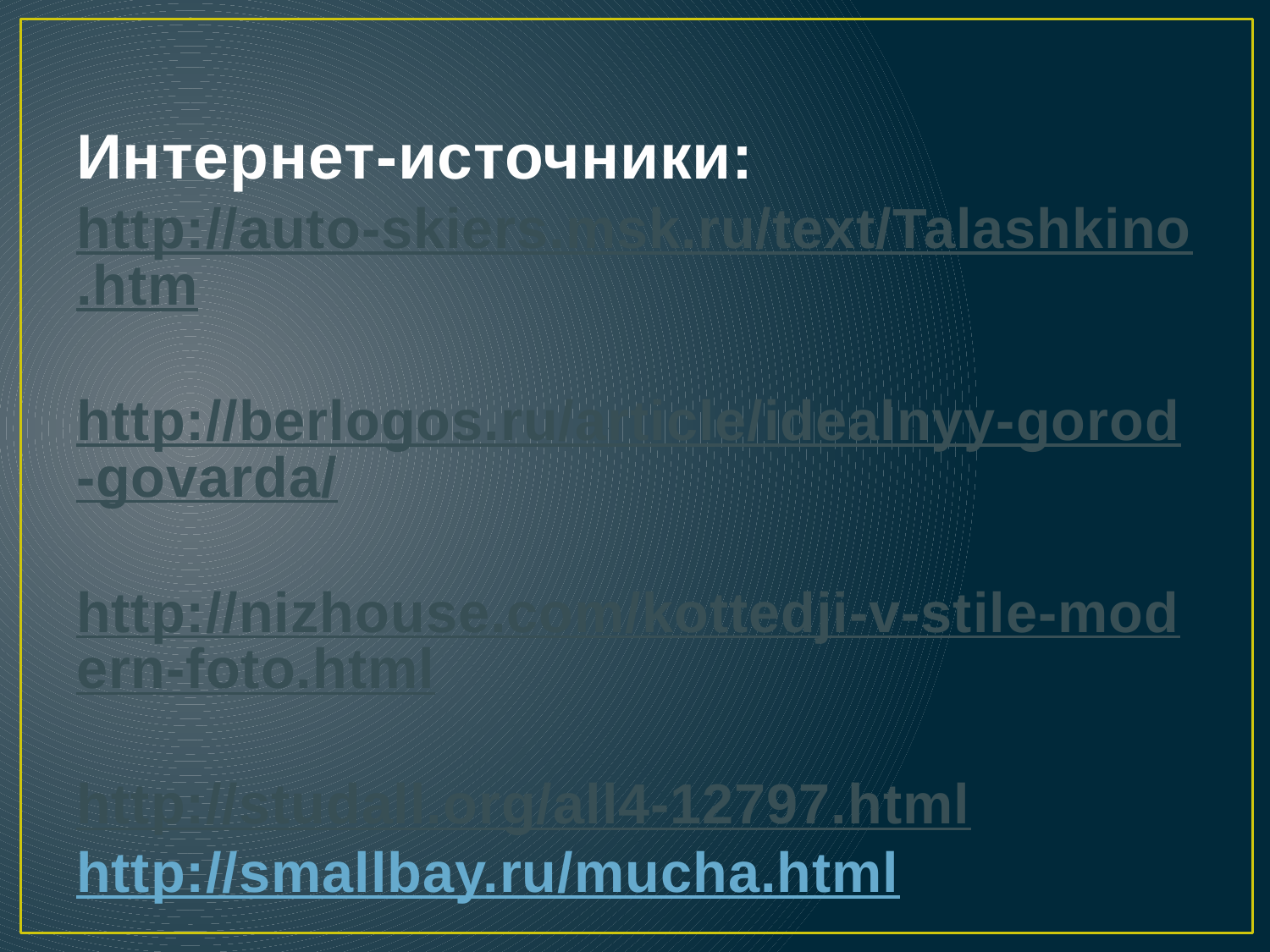

# Интернет-источники: http://auto-skiers.msk.ru/text/Talashkino.htm http://berlogos.ru/article/idealnyy-gorod-govarda/ http://nizhouse.com/kottedji-v-stile-modern-foto.html http://studall.org/all4-12797.html http://smallbay.ru/mucha.html Спасибо за внимание!